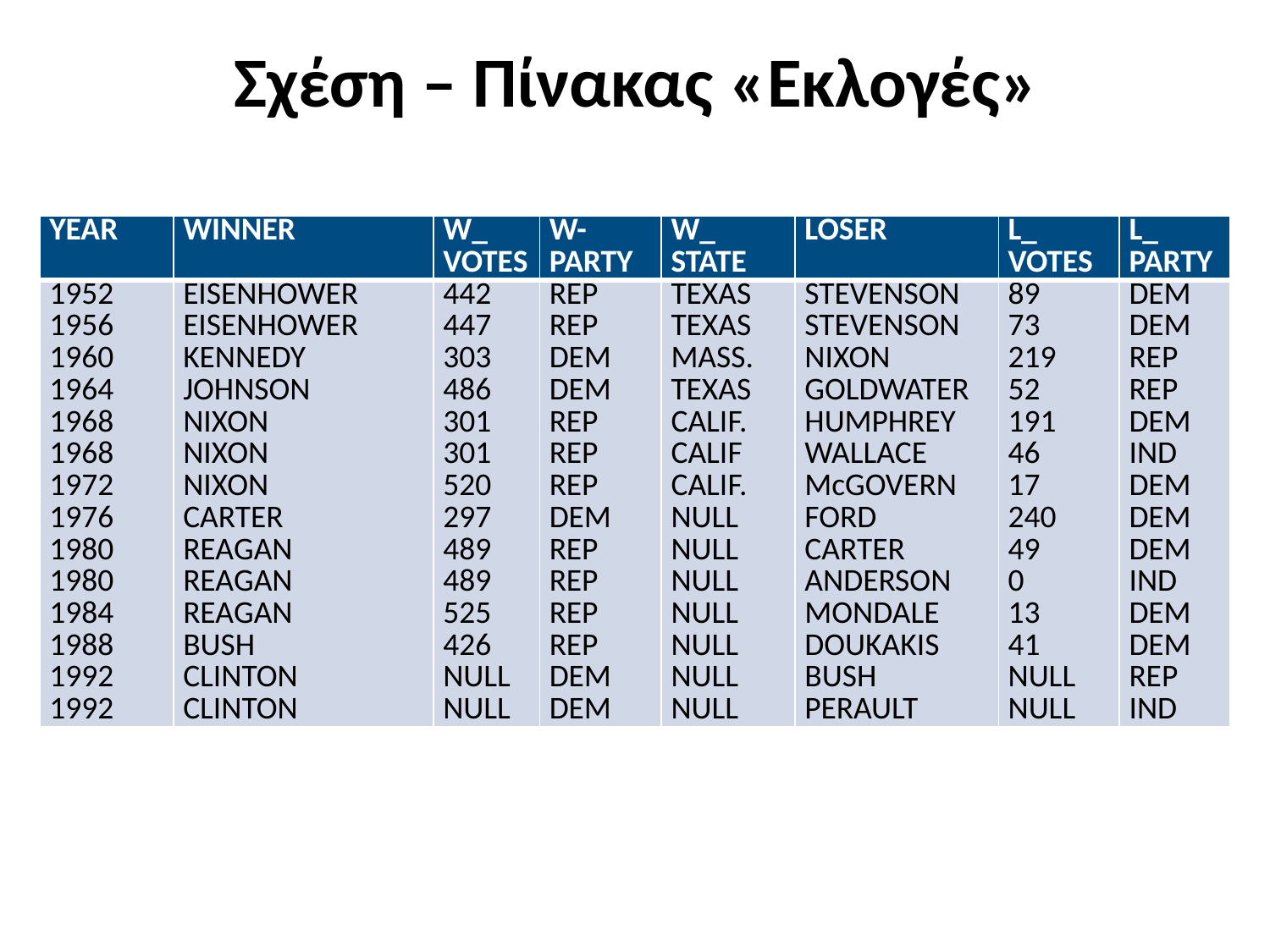

# Σχέση – Πίνακας «Εκλογές»
| YEAR | WINNER | W\_ VOTES | W-PARTY | W\_ STATE | LOSER | L\_ VOTES | L\_ PARTY |
| --- | --- | --- | --- | --- | --- | --- | --- |
| 1952 1956 1960 1964 1968 1968 1972 1976 1980 1980 1984 1988 1992 1992 | EISENHOWER EISENHOWER KENNEDY JOHNSON NIXON NIXON NIXON CARTER REAGAN REAGAN REAGAN BUSH CLINTON CLINTON | 442 447 303 486 301 301 520 297 489 489 525 426 NULL NULL | REP REP DEM DEM REP REP REP DEM REP REP REP REP DEM DEM | TEXAS TEXAS MASS. TEXAS CALIF. CALIF CALIF. NULL NULL NULL NULL NULL NULL NULL | STEVENSON STEVENSON NIXON GOLDWATER HUMPHREY WALLACE McGOVERN FORD CARTER ANDERSON MONDALE DOUKAKIS BUSH PERAULT | 89 73 219 52 191 46 17 240 49 0 13 41 NULL NULL | DEM DEM REP REP DEM IND DEM DEM DEM IND DEM DEM REP IND |